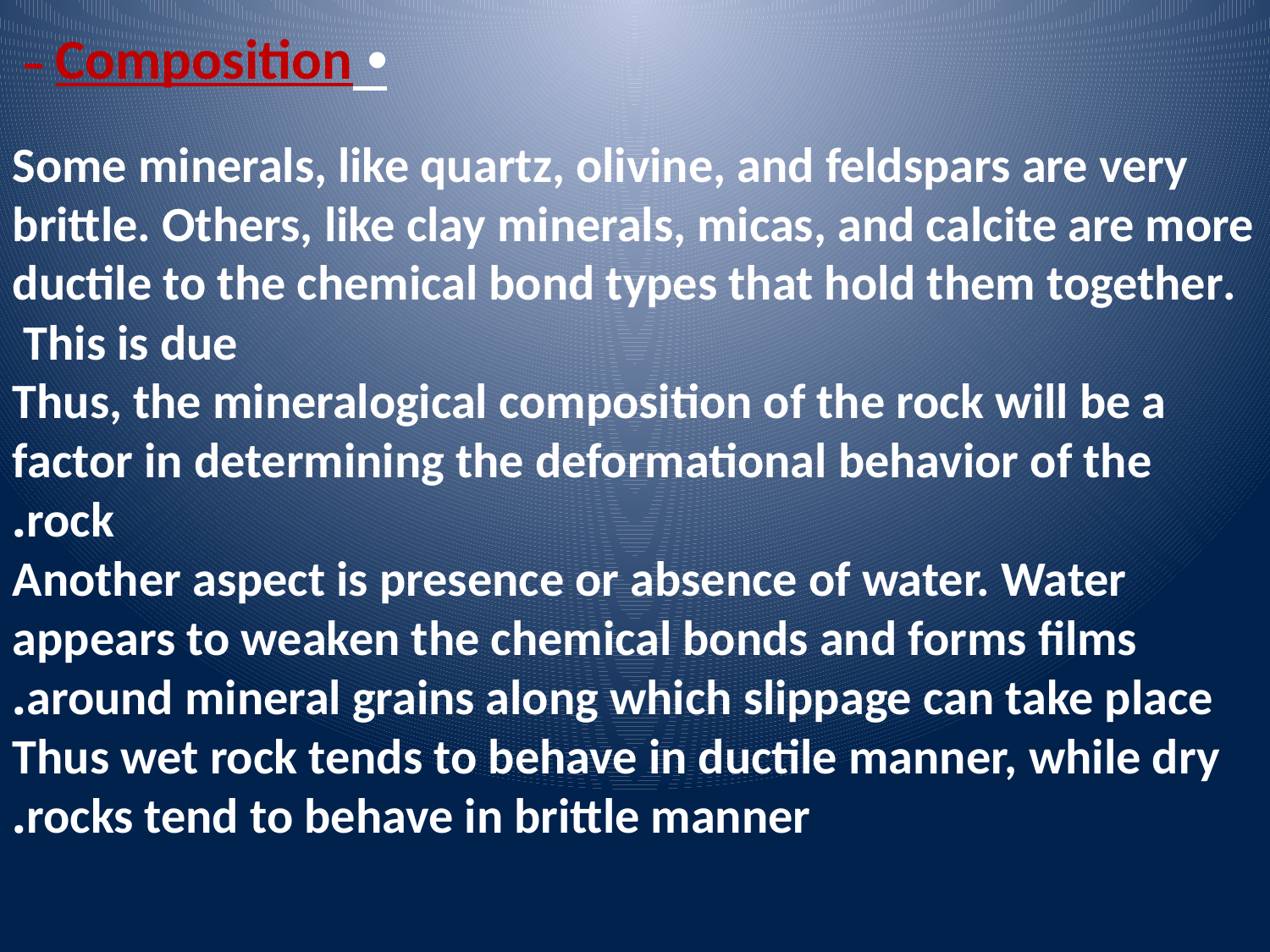

• Composition –

Some minerals, like quartz, olivine, and feldspars are very
brittle. Others, like clay minerals, micas, and calcite are more ductile to the chemical bond types that hold them together.   This is due
   Thus, the mineralogical composition of the rock will be a factor in determining the deformational behavior of the rock.
 Another aspect is presence or absence of water. Water
appears to weaken the chemical bonds and forms films around mineral grains along which slippage can take place.
 Thus wet rock tends to behave in ductile manner, while dry rocks tend to behave in brittle manner.